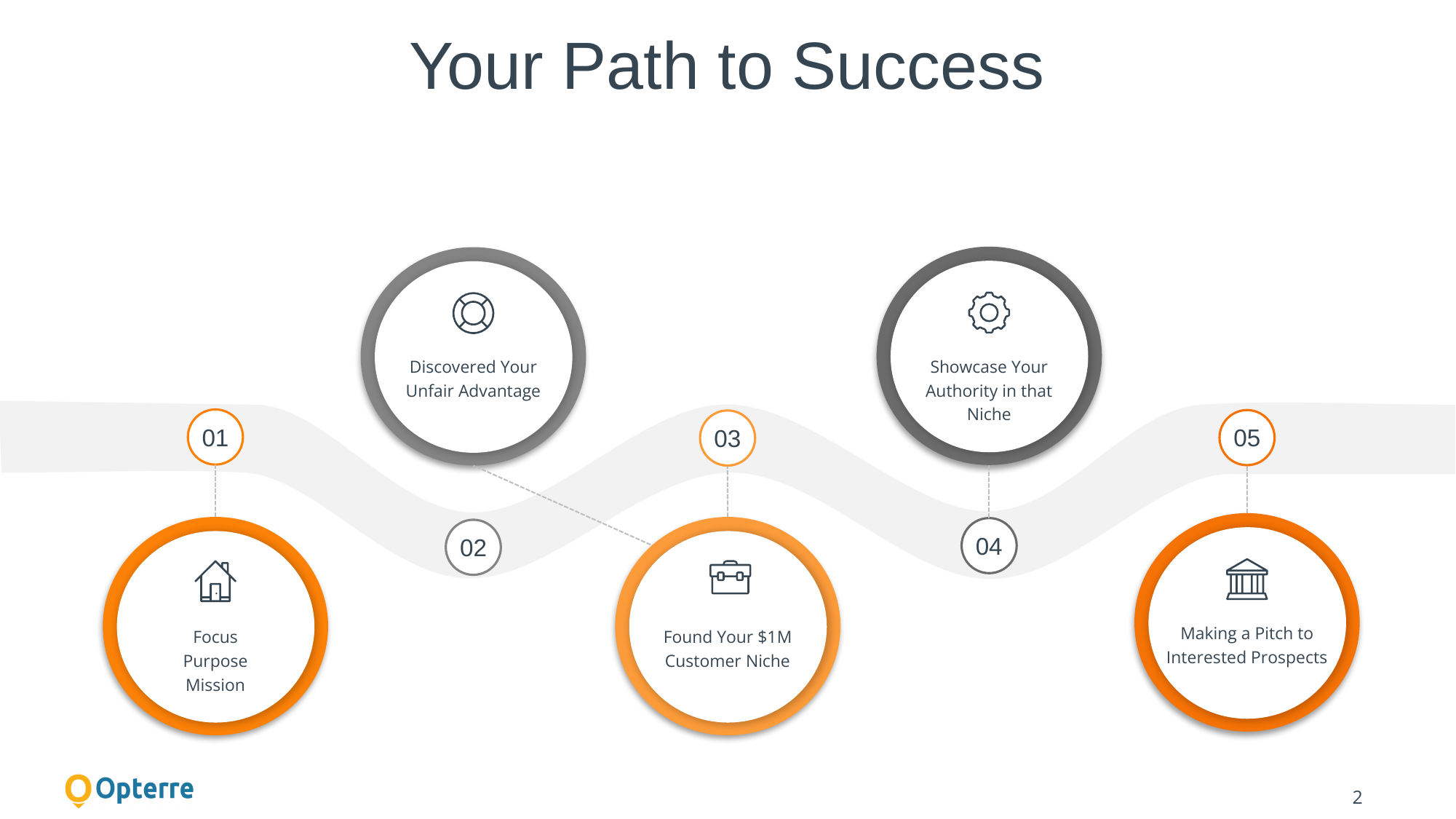

Your Path to Success

Showcase Your Authority in that Niche

04

Discovered Your Unfair Advantage

02
AAA

01

Focus
Purpose
Mission

05

Making a Pitch to Interested Prospects

03

Found Your $1M Customer Niche